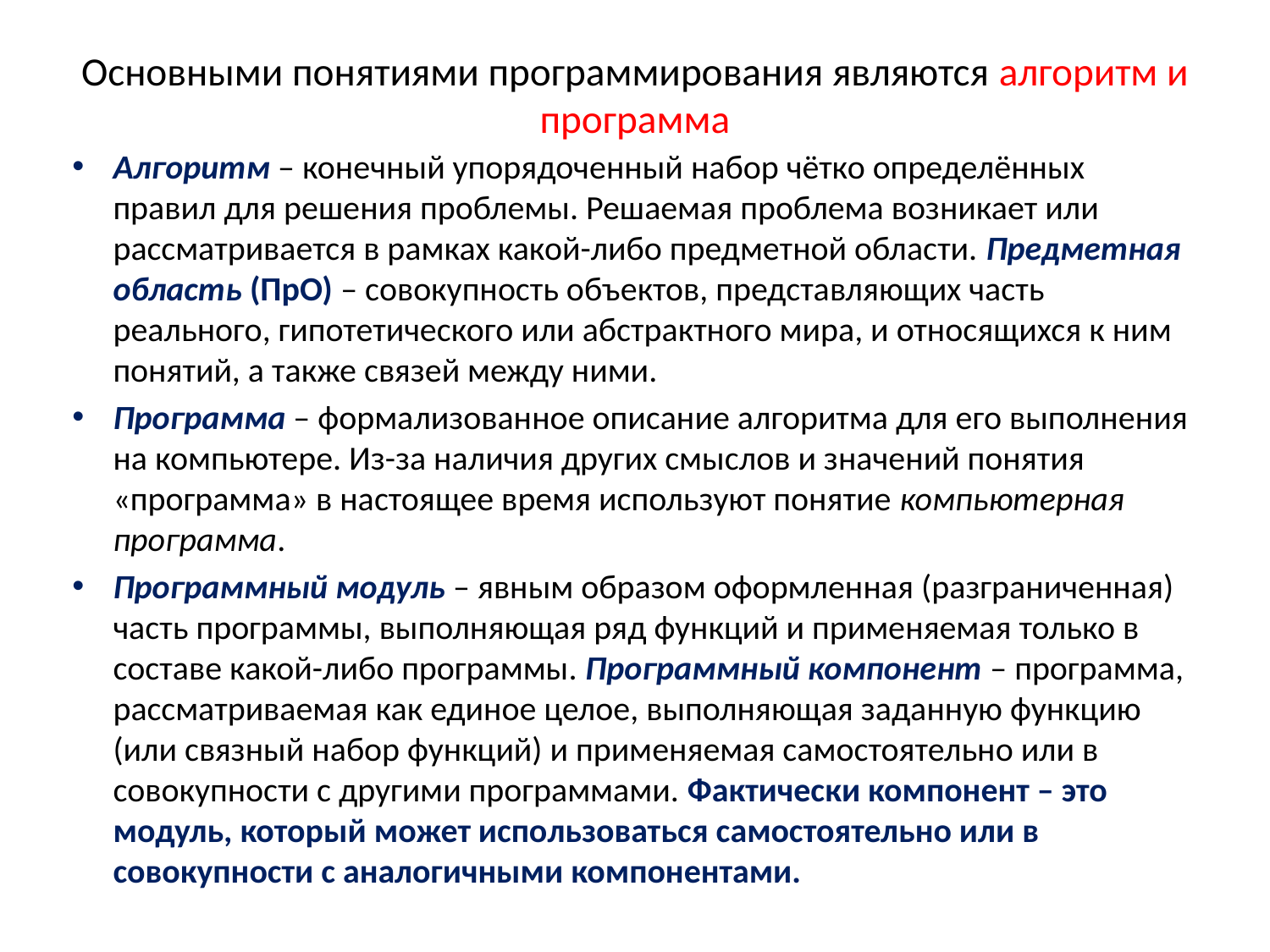

# Основными понятиями программирования являются алгоритм и программа
Алгоритм – конечный упорядоченный набор чётко определённых правил для решения проблемы. Решаемая проблема возникает или рассматривается в рамках какой-либо предметной области. Предметная область (ПрО) – совокупность объектов, представляющих часть реального, гипотетического или абстрактного мира, и относящихся к ним понятий, а также связей между ними.
Программа – формализованное описание алгоритма для его выполнения на компьютере. Из-за наличия других смыслов и значений понятия «программа» в настоящее время используют понятие компьютерная программа.
Программный модуль – явным образом оформленная (разграниченная) часть программы, выполняющая ряд функций и применяемая только в составе какой-либо программы. Программный компонент – программа, рассматриваемая как единое целое, выполняющая заданную функцию (или связный набор функций) и применяемая самостоятельно или в совокупности с другими программами. Фактически компонент – это модуль, который может использоваться самостоятельно или в совокупности с аналогичными компонентами.